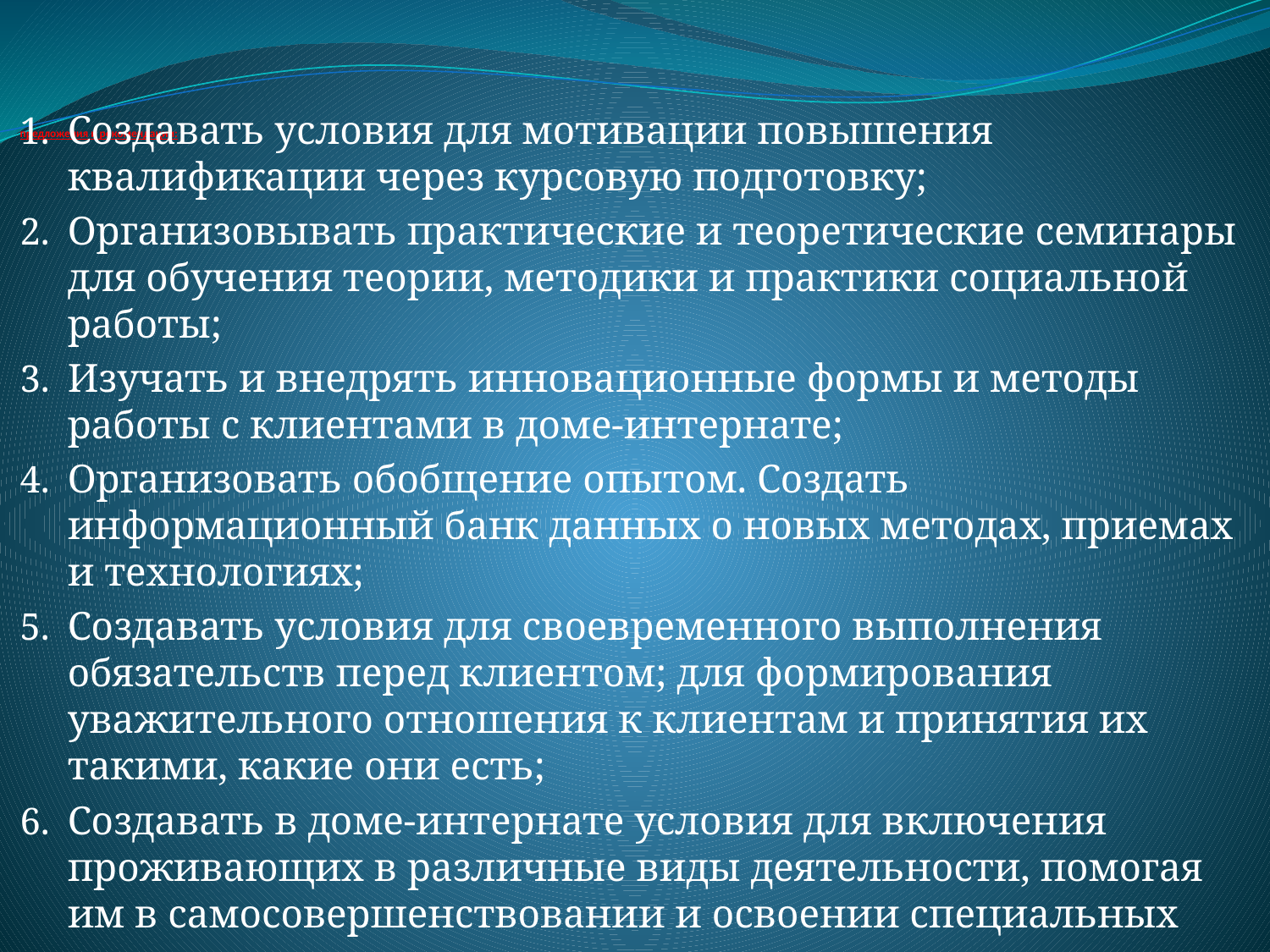

# предложения и рекомендации:
Создавать условия для мотивации повышения квалификации через курсовую подготовку;
Организовывать практические и теоретические семинары для обучения теории, методики и практики социальной работы;
Изучать и внедрять инновационные формы и методы работы с клиентами в доме-интернате;
Организовать обобщение опытом. Создать информационный банк данных о новых методах, приемах и технологиях;
Создавать условия для своевременного выполнения обязательств перед клиентом; для формирования уважительного отношения к клиентам и принятия их такими, какие они есть;
Создавать в доме-интернате условия для включения проживающих в различные виды деятельности, помогая им в самосовершенствовании и освоении специальных новых методик в организации досуга.